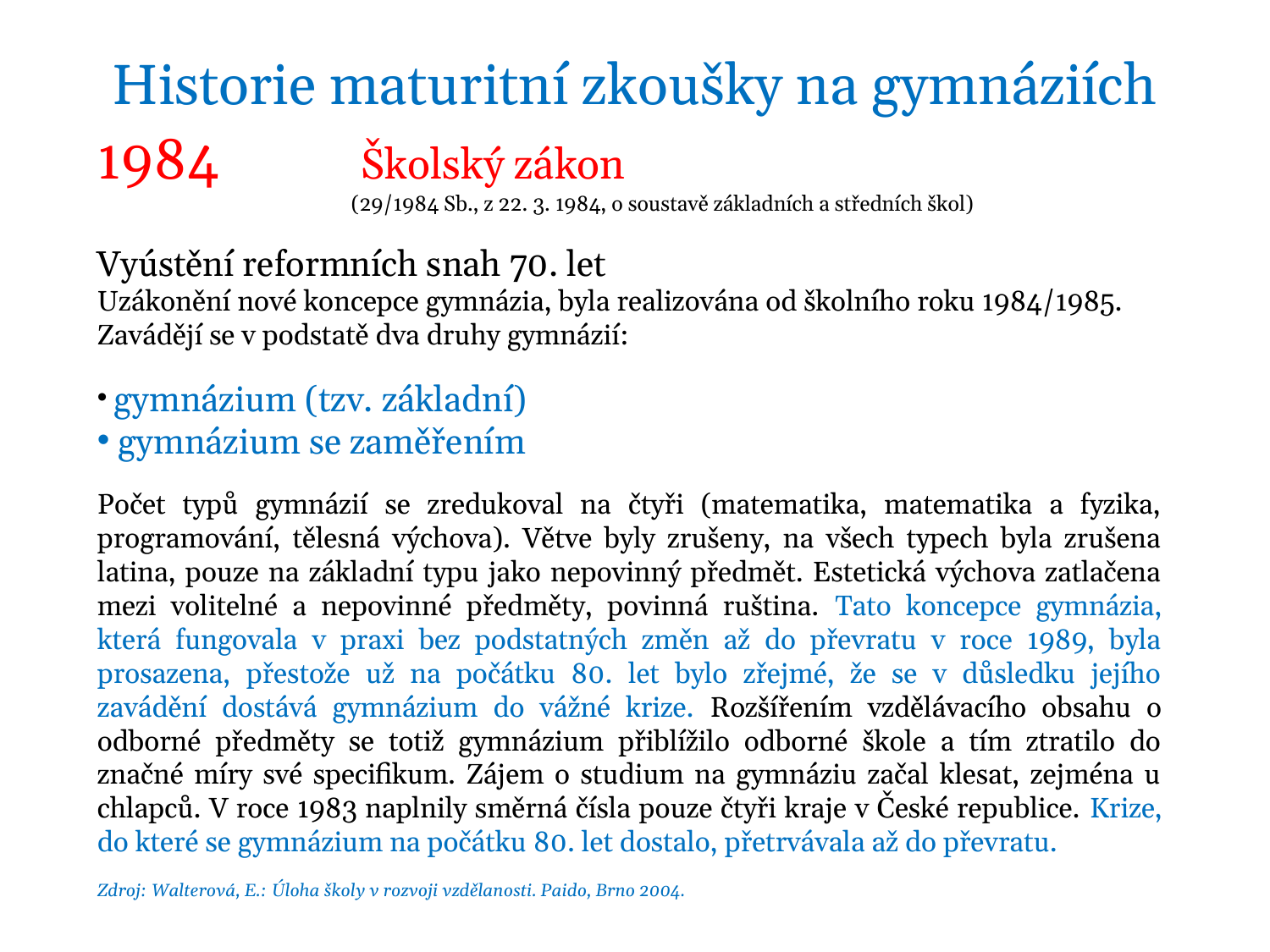

# Historie maturitní zkoušky na gymnáziích
1984		 Školský zákon
		(29/1984 Sb., z 22. 3. 1984, o soustavě základních a středních škol)

Vyústění reformních snah 70. let
Uzákonění nové koncepce gymnázia, byla realizována od školního roku 1984/1985. Zavádějí se v podstatě dva druhy gymnázií:

 gymnázium (tzv. základní)
 gymnázium se zaměřením

Počet typů gymnázií se zredukoval na čtyři (matematika, matematika a fyzika, programování, tělesná výchova). Větve byly zrušeny, na všech typech byla zrušena latina, pouze na základní typu jako nepovinný předmět. Estetická výchova zatlačena mezi volitelné a nepovinné předměty, povinná ruština. Tato koncepce gymnázia, která fungovala v praxi bez podstatných změn až do převratu v roce 1989, byla prosazena, přestože už na počátku 80. let bylo zřejmé, že se v důsledku jejího zavádění dostává gymnázium do vážné krize. Rozšířením vzdělávacího obsahu o odborné předměty se totiž gymnázium přiblížilo odborné škole a tím ztratilo do značné míry své specifikum. Zájem o studium na gymnáziu začal klesat, zejména u chlapců. V roce 1983 naplnily směrná čísla pouze čtyři kraje v České republice. Krize, do které se gymnázium na počátku 80. let dostalo, přetrvávala až do převratu.

Zdroj: Walterová, E.: Úloha školy v rozvoji vzdělanosti. Paido, Brno 2004.